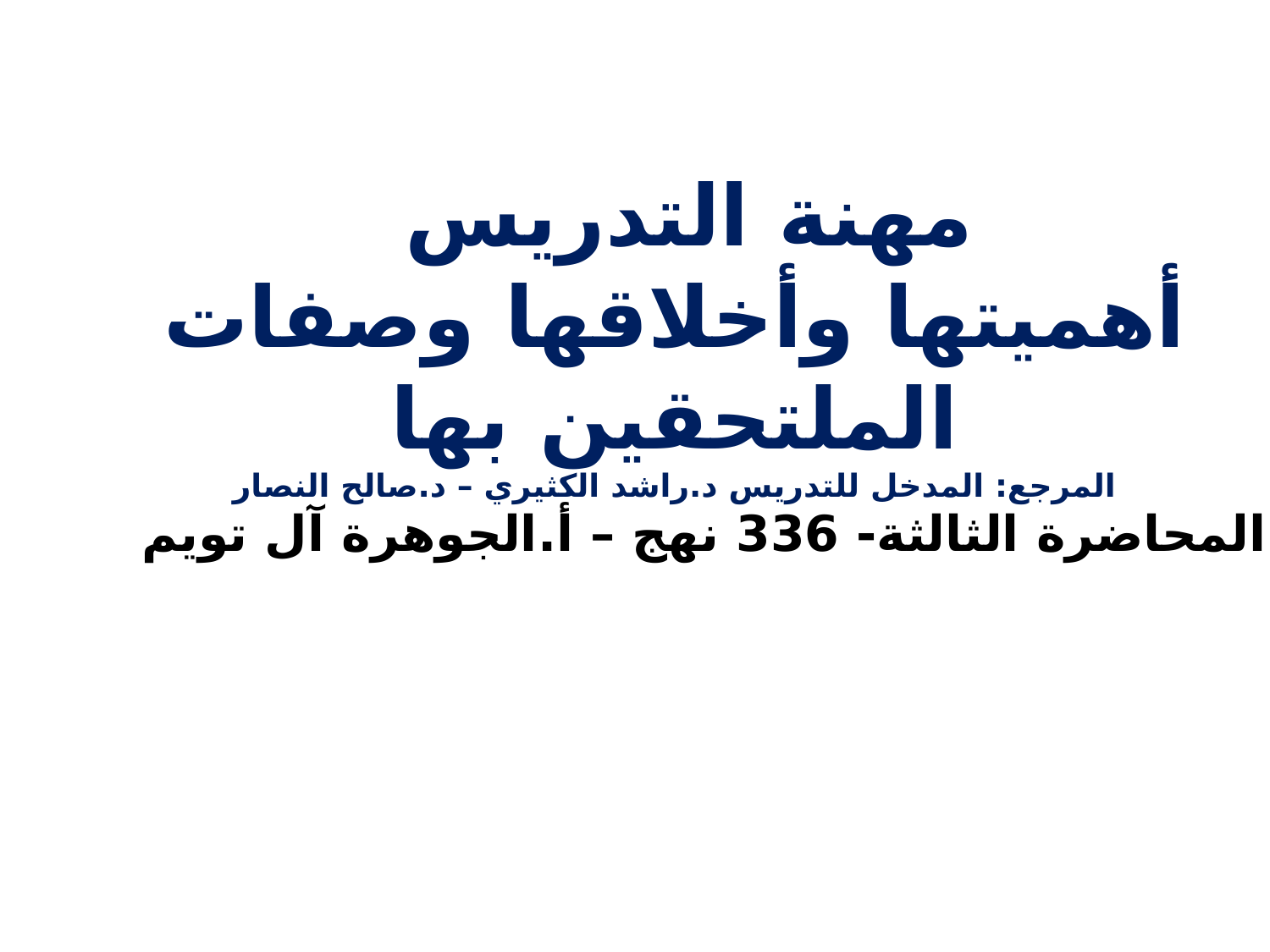

# مهنة التدريس أهميتها وأخلاقها وصفات الملتحقين بها المرجع: المدخل للتدريس د.راشد الكثيري – د.صالح النصار
المحاضرة الثالثة- 336 نهج – أ.الجوهرة آل تويم